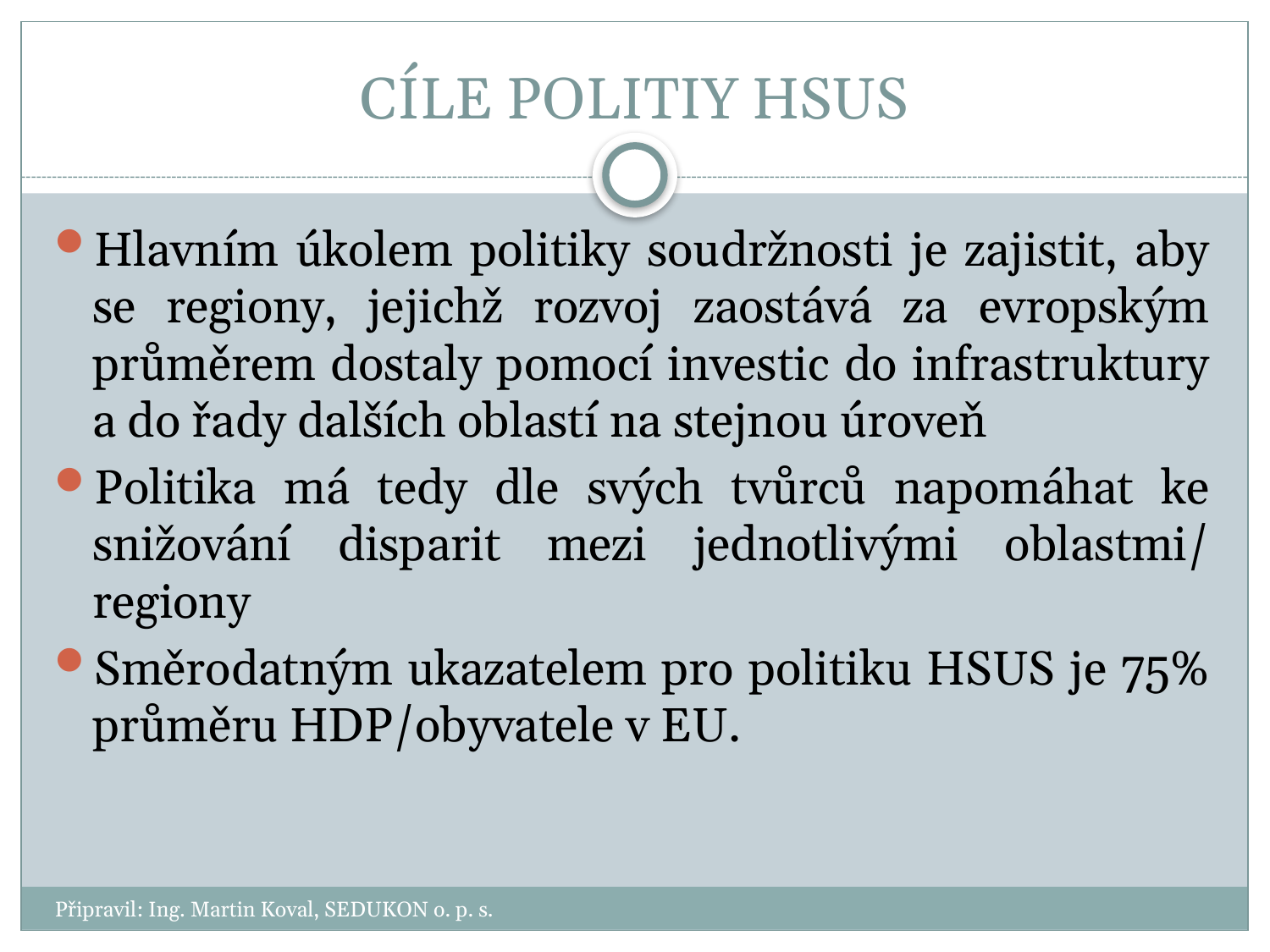

# CÍLE POLITIY HSUS
Hlavním úkolem politiky soudržnosti je zajistit, aby se regiony, jejichž rozvoj zaostává za evropským průměrem dostaly pomocí investic do infrastruktury a do řady dalších oblastí na stejnou úroveň
Politika má tedy dle svých tvůrců napomáhat ke snižování disparit mezi jednotlivými oblastmi/ regiony
Směrodatným ukazatelem pro politiku HSUS je 75% průměru HDP/obyvatele v EU.

Připravil: Ing. Martin Koval, SEDUKON o. p. s.